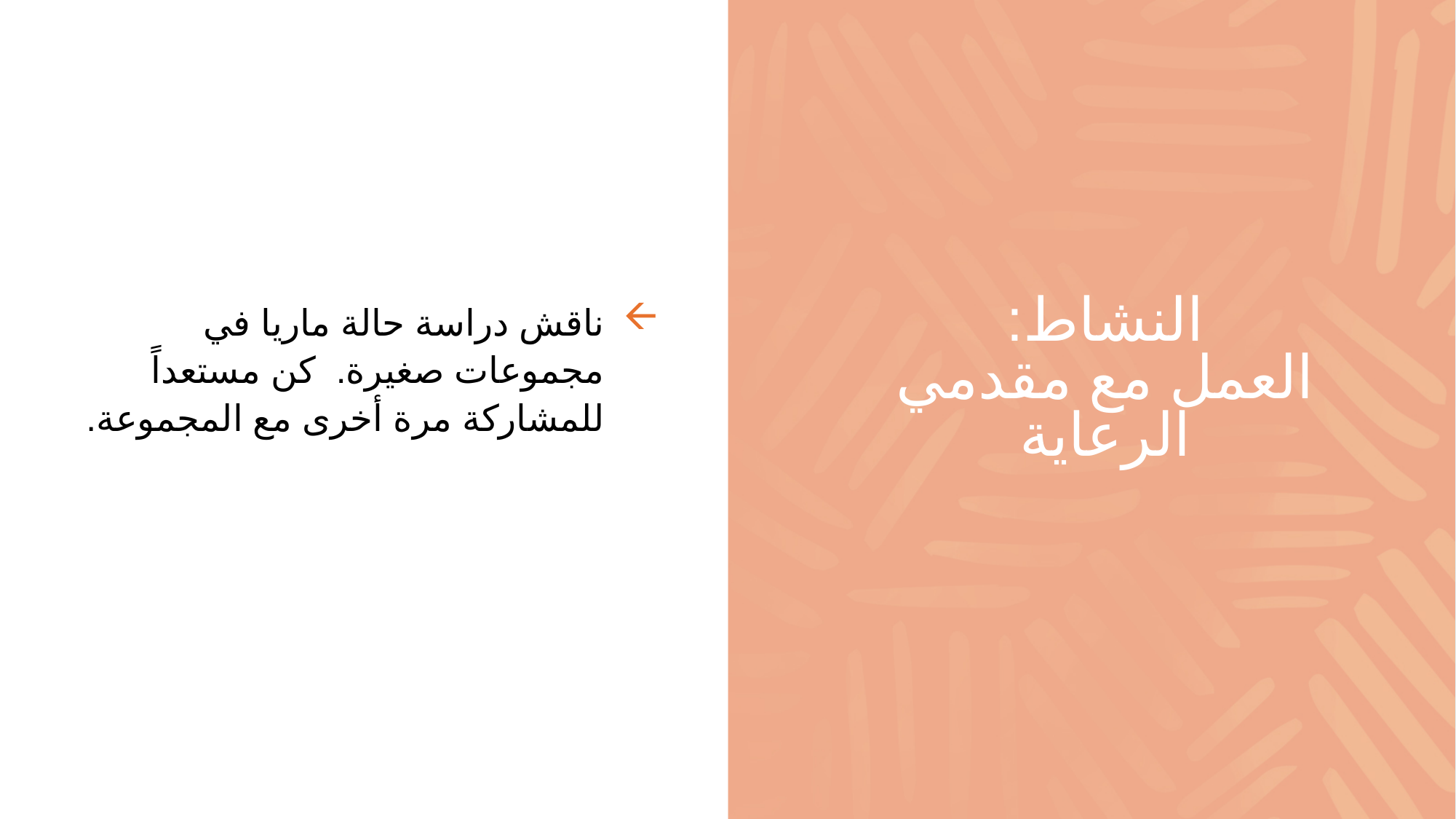

ناقش دراسة حالة ماريا في مجموعات صغيرة.  كن مستعداً للمشاركة مرة أخرى مع المجموعة.

# النشاط: العمل مع مقدمي الرعاية